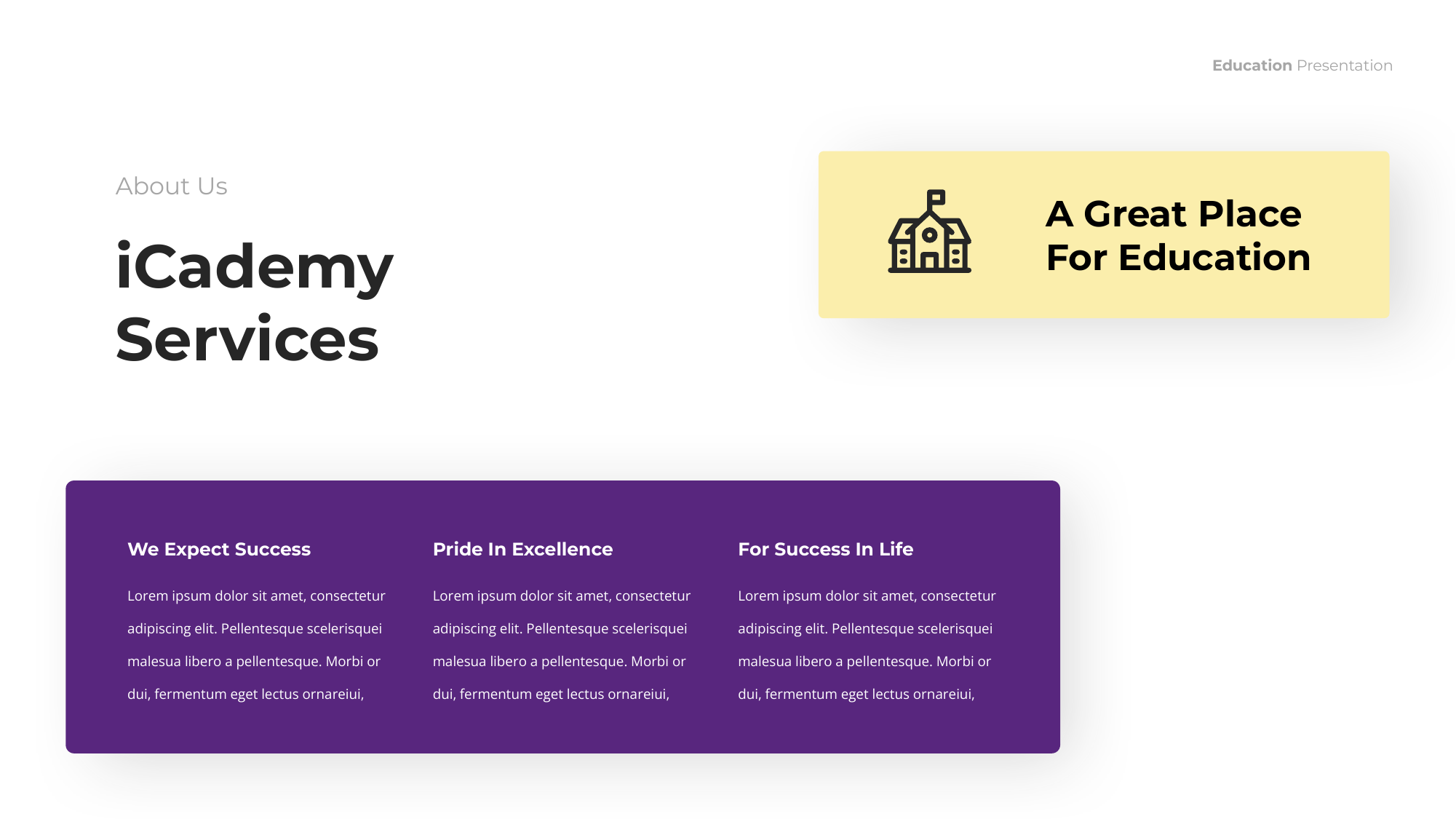

Education Presentation

About Us
A Great Place For Education

iCademy Services

We Expect Success
Pride In Excellence
For Success In Life
Lorem ipsum dolor sit amet, consectetur adipiscing elit. Pellentesque scelerisquei malesua libero a pellentesque. Morbi or dui, fermentum eget lectus ornareiui,
Lorem ipsum dolor sit amet, consectetur adipiscing elit. Pellentesque scelerisquei malesua libero a pellentesque. Morbi or dui, fermentum eget lectus ornareiui,
Lorem ipsum dolor sit amet, consectetur adipiscing elit. Pellentesque scelerisquei malesua libero a pellentesque. Morbi or dui, fermentum eget lectus ornareiui,